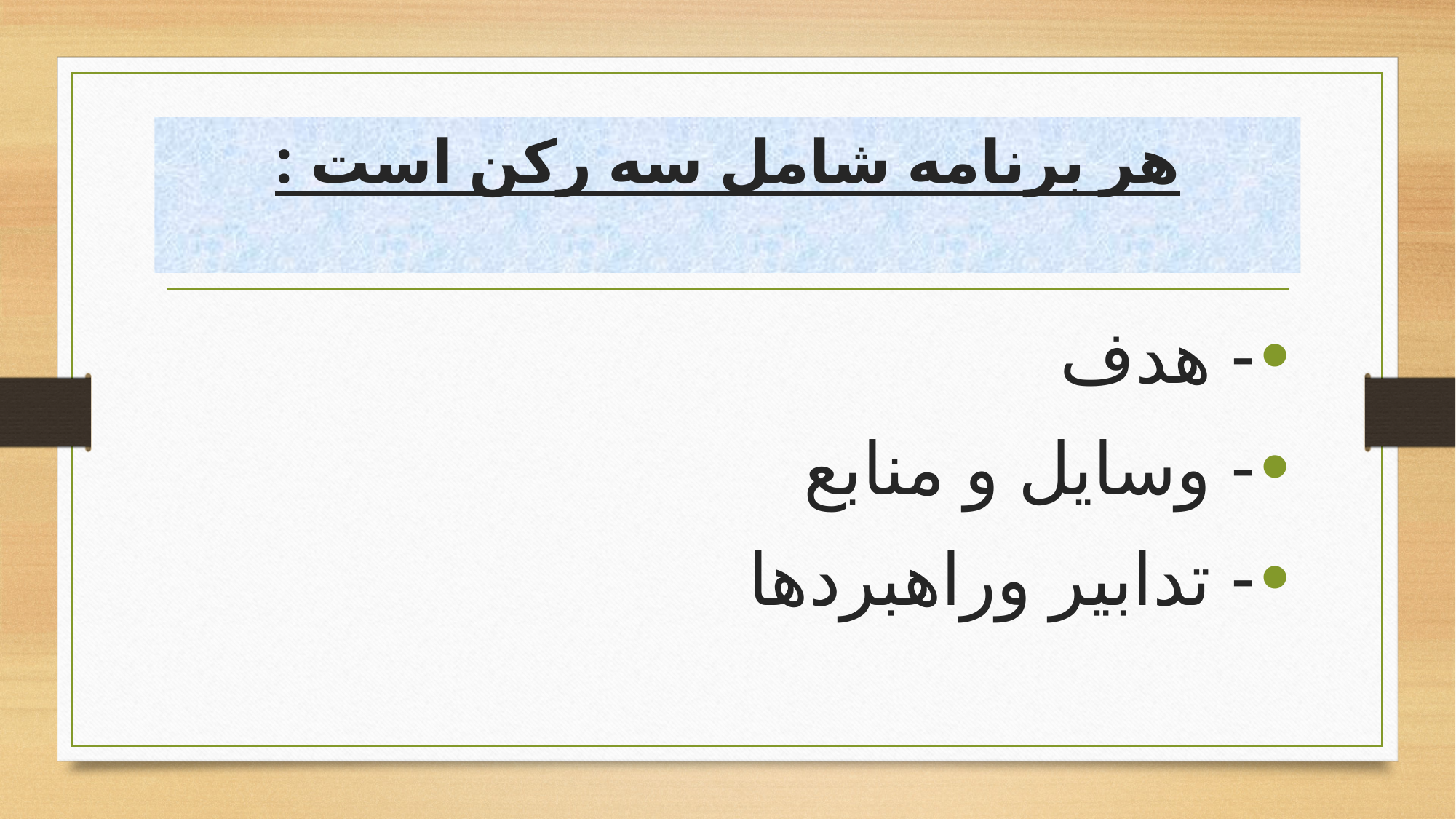

# هر برنامه شامل سه رکن است :
- هدف
- وسایل و منابع
- تدابیر وراهبردها